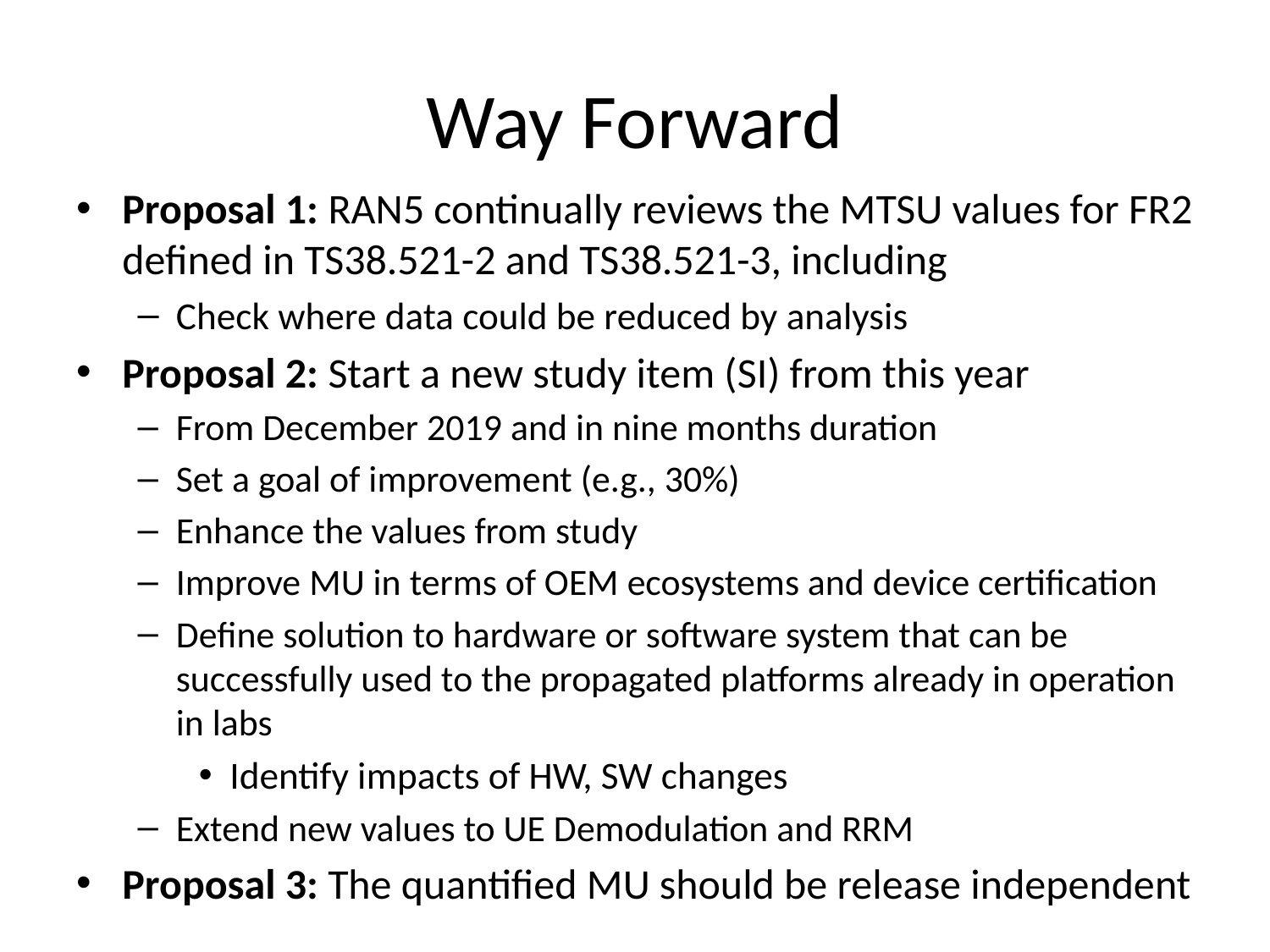

# Way Forward
Proposal 1: RAN5 continually reviews the MTSU values for FR2 defined in TS38.521-2 and TS38.521-3, including
Check where data could be reduced by analysis
Proposal 2: Start a new study item (SI) from this year
From December 2019 and in nine months duration
Set a goal of improvement (e.g., 30%)
Enhance the values from study
Improve MU in terms of OEM ecosystems and device certification
Define solution to hardware or software system that can be successfully used to the propagated platforms already in operation in labs
Identify impacts of HW, SW changes
Extend new values to UE Demodulation and RRM
Proposal 3: The quantified MU should be release independent